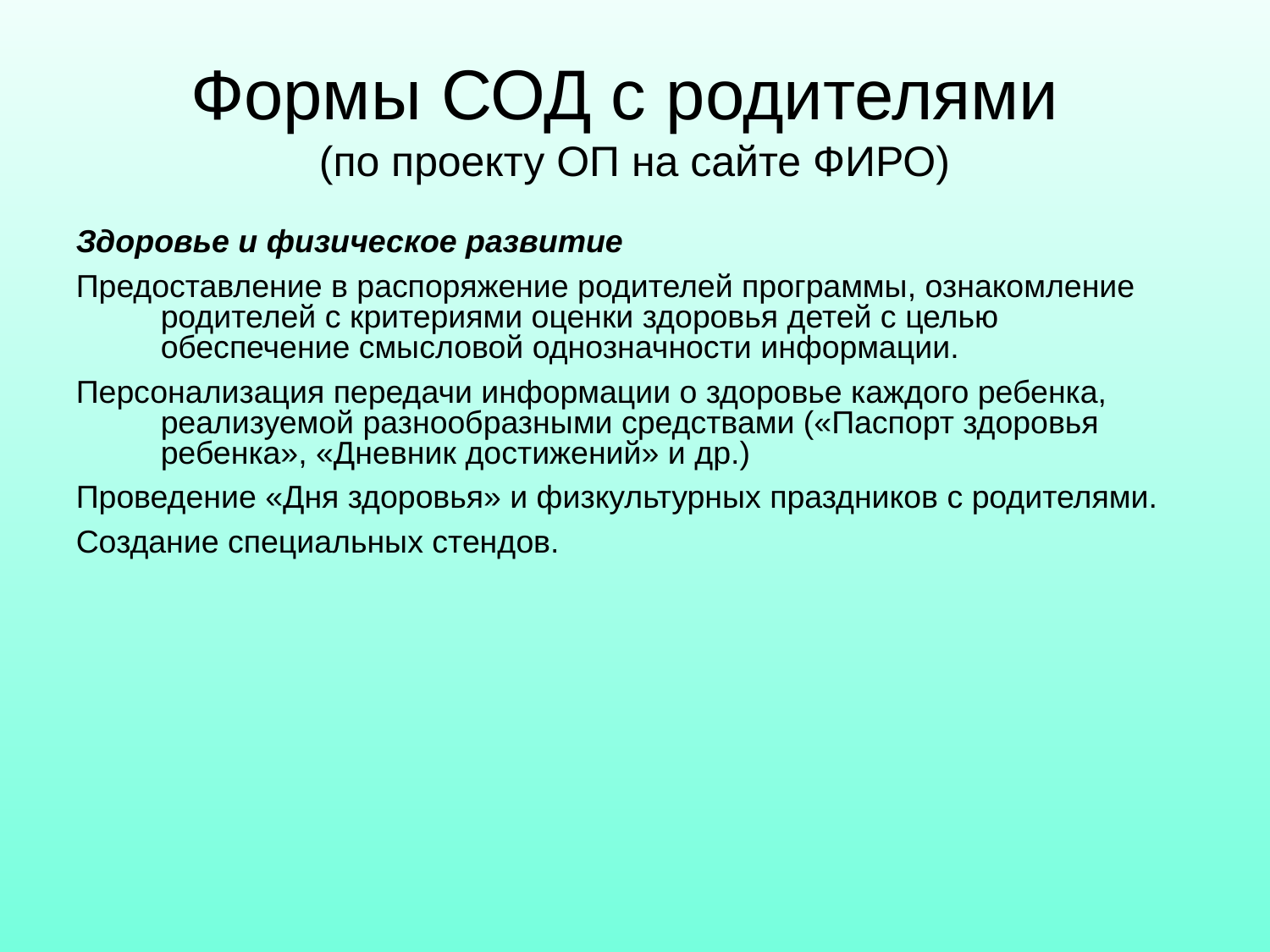

# Формы СОД с родителями (по проекту ОП на сайте ФИРО)
Здоровье и физическое развитие
Предоставление в распоряжение родителей программы, ознакомление родителей с критериями оценки здоровья детей с целью обеспечение смысловой однозначности информации.
Персонализация передачи информации о здоровье каждого ребенка, реализуемой разнообразными средствами («Паспорт здоровья ребенка», «Дневник достижений» и др.)
Проведение «Дня здоровья» и физкультурных праздников с родителями.
Создание специальных стендов.